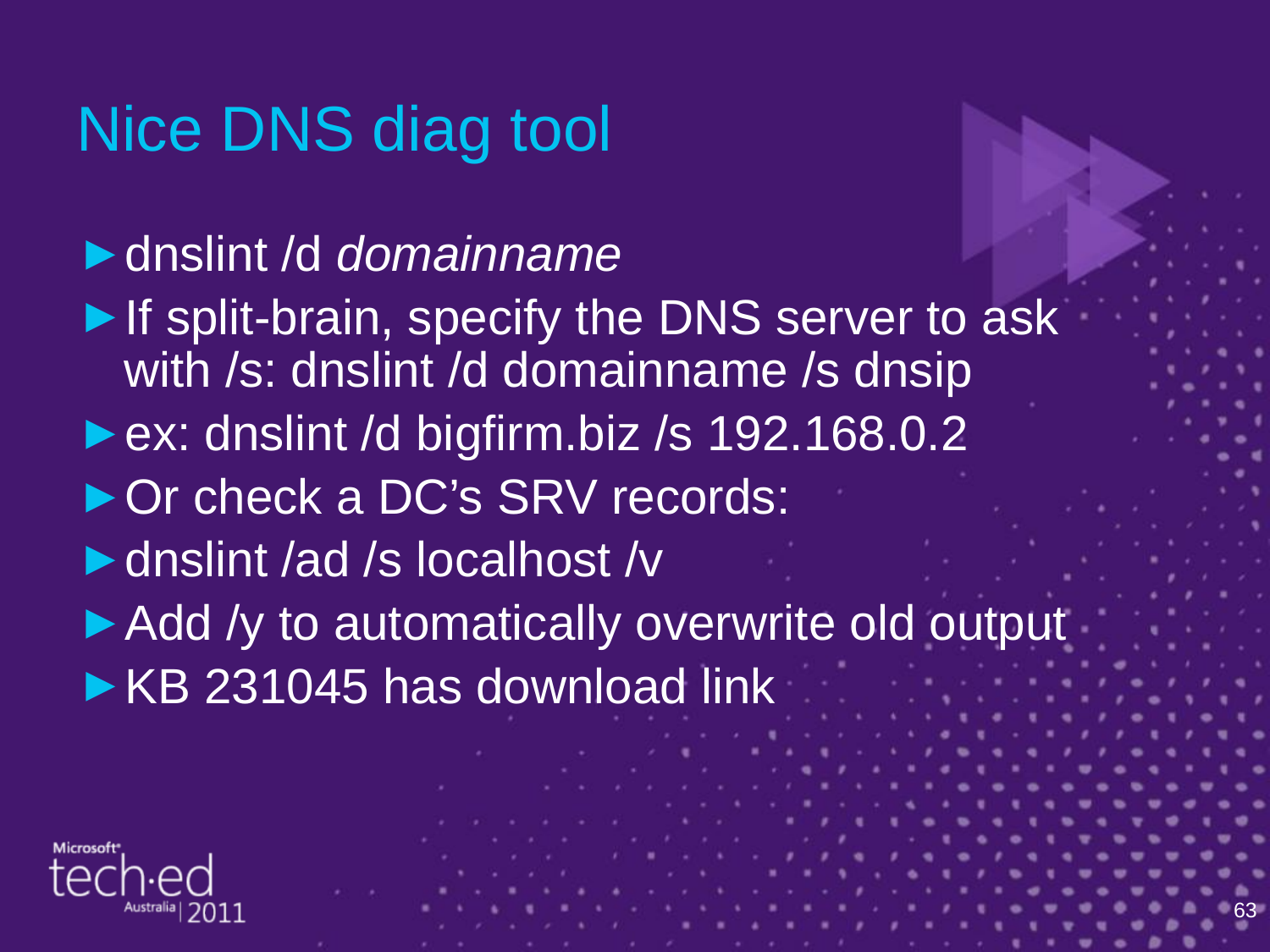

# Nice DNS diag tool
dnslint /d domainname
If split-brain, specify the DNS server to ask with /s: dnslint /d domainname /s dnsip
ex: dnslint /d bigfirm.biz /s 192.168.0.2
Or check a DC’s SRV records:
dnslint /ad /s localhost /v
Add /y to automatically overwrite old output
KB 231045 has download link
63